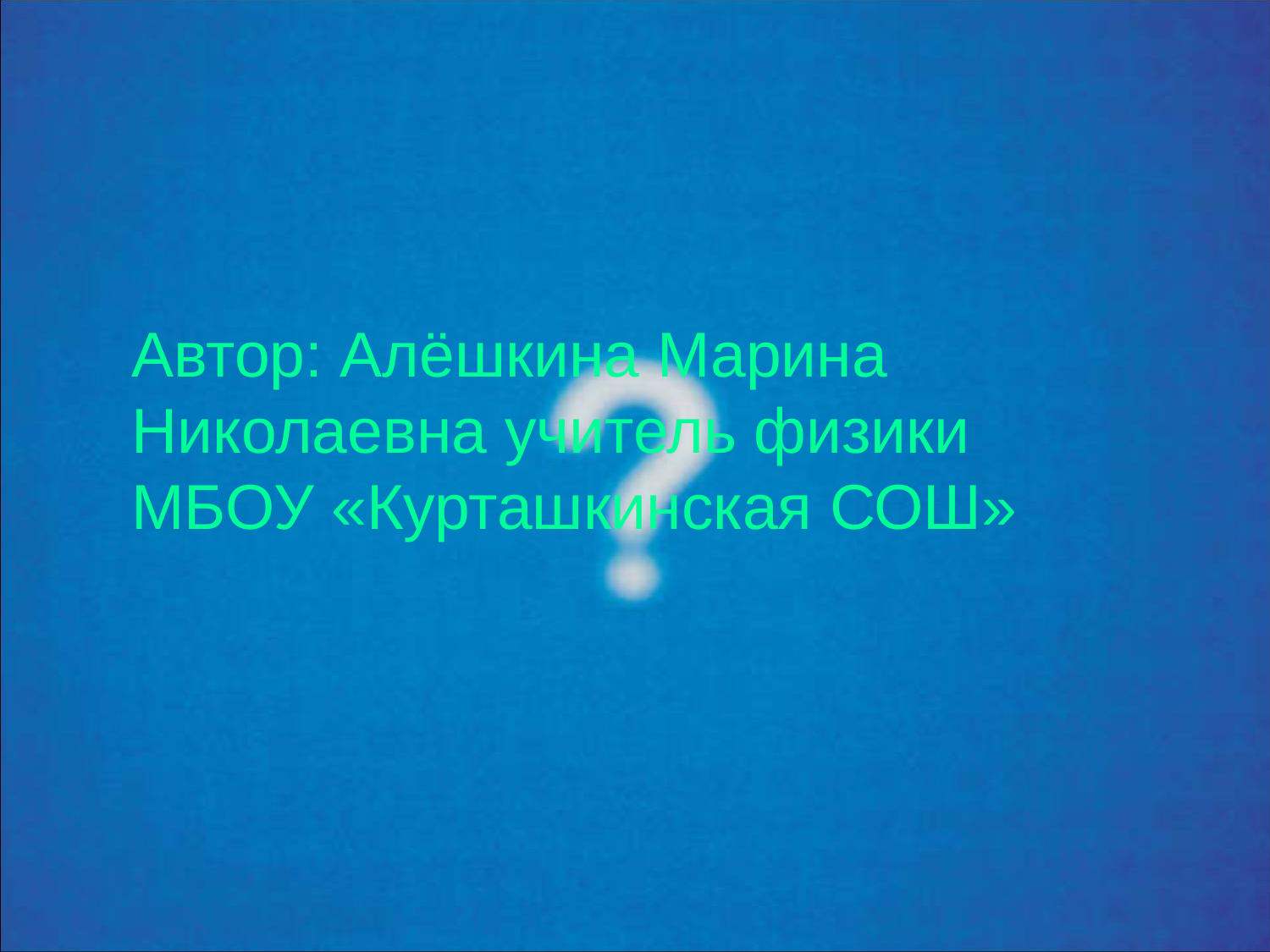

Автор: Алёшкина Марина Николаевна учитель физики МБОУ «Курташкинская СОШ»